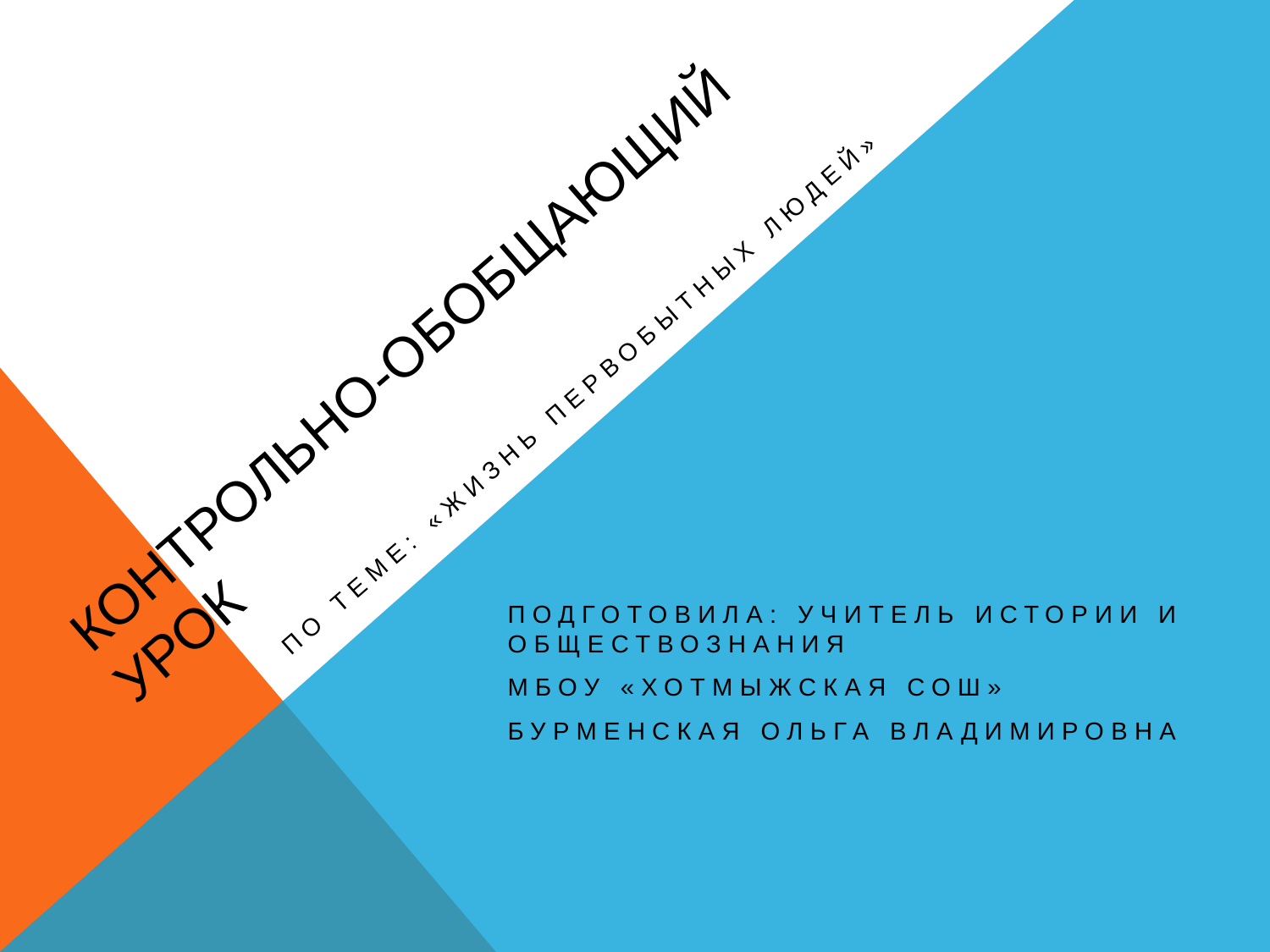

# Контрольно-обобщающий урок
По теме: «Жизнь первобытных людей»
Подготовила: учитель истории и обществознания
Мбоу «Хотмыжская СОШ»
Бурменская ольга владимировна